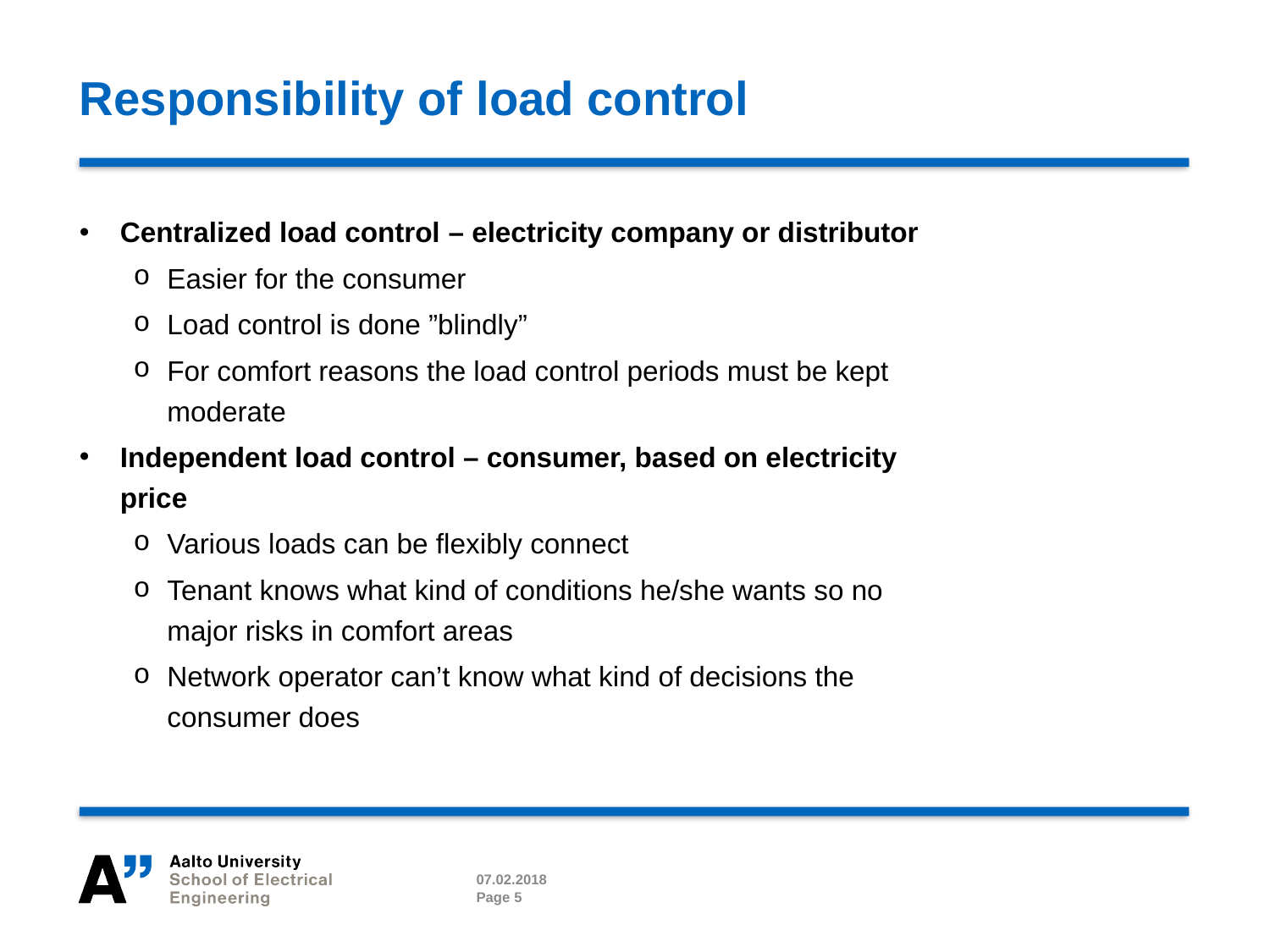

# Responsibility of load control
Centralized load control – electricity company or distributor
Easier for the consumer
Load control is done ”blindly”
For comfort reasons the load control periods must be kept moderate
Independent load control – consumer, based on electricity price
Various loads can be flexibly connect
Tenant knows what kind of conditions he/she wants so no major risks in comfort areas
Network operator can’t know what kind of decisions the consumer does

07.02.2018
Page 5